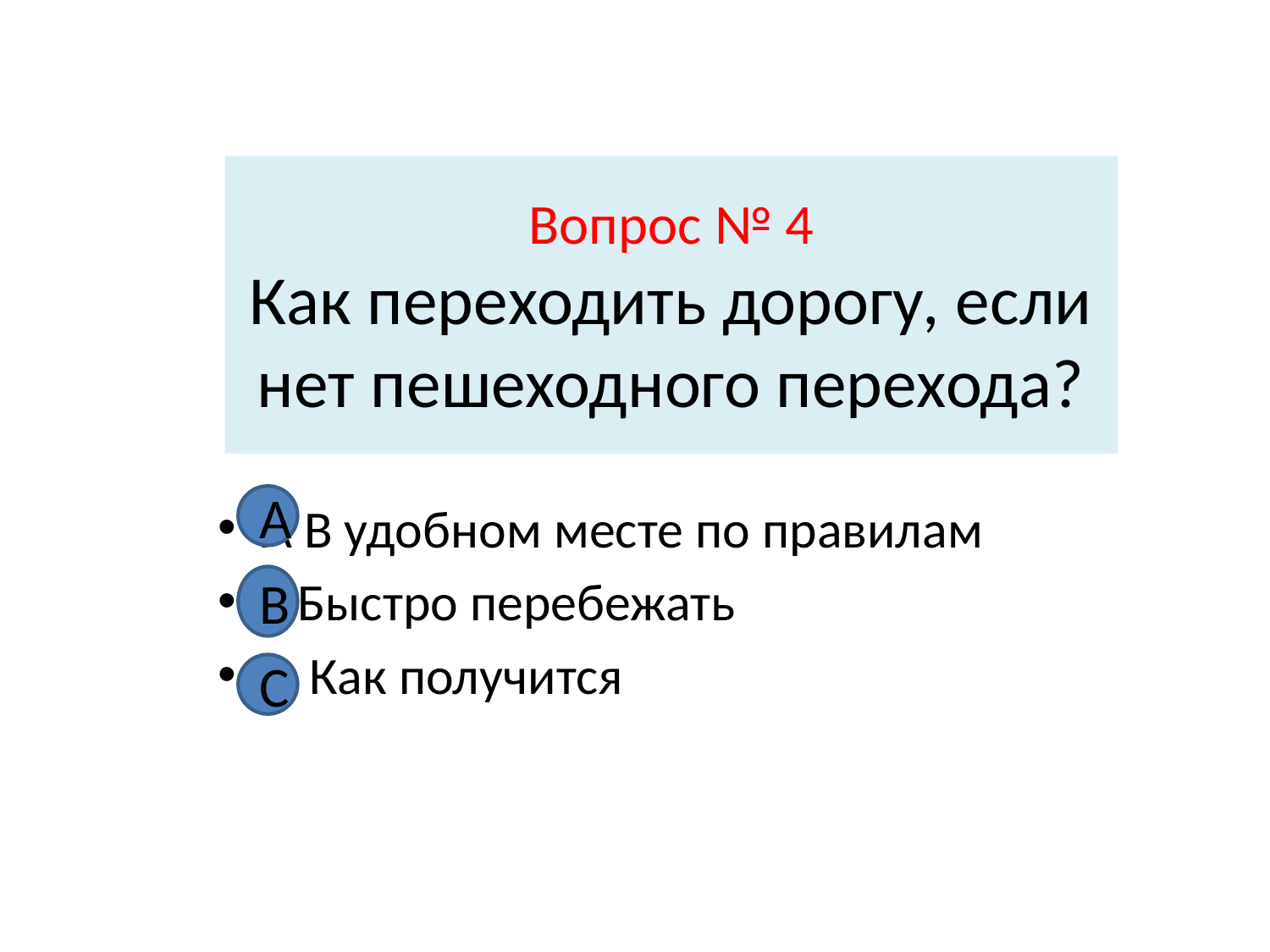

# Вопрос № 4 Как переходить дорогу, если нет пешеходного перехода?
А
А В удобном месте по правилам
   Быстро перебежать
    Как получится

В
С